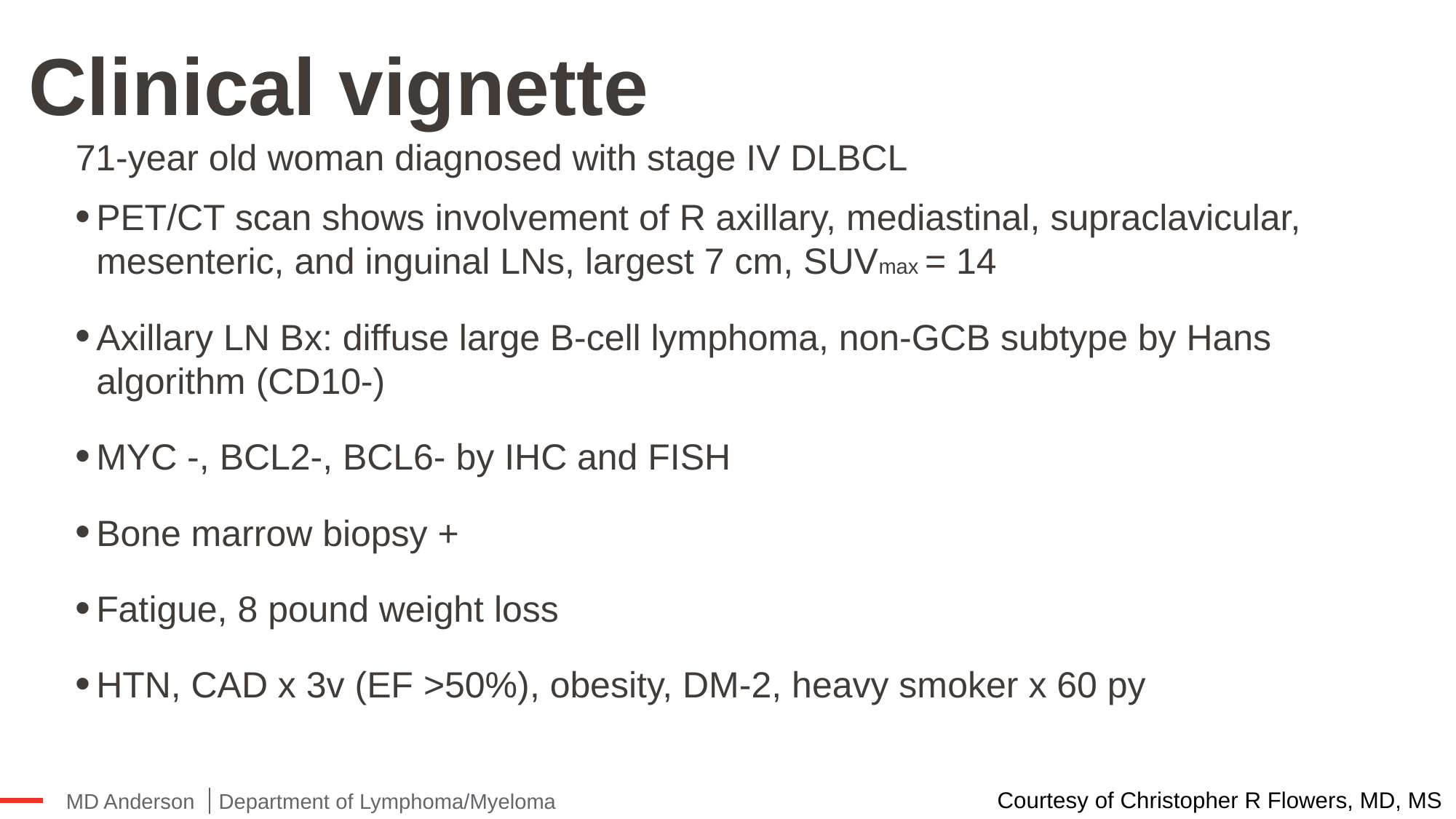

# Clinical vignette
71-year old woman diagnosed with stage IV DLBCL
PET/CT scan shows involvement of R axillary, mediastinal, supraclavicular, mesenteric, and inguinal LNs, largest 7 cm, SUVmax = 14
Axillary LN Bx: diffuse large B-cell lymphoma, non-GCB subtype by Hans algorithm (CD10-)
MYC -, BCL2-, BCL6- by IHC and FISH
Bone marrow biopsy +
Fatigue, 8 pound weight loss
HTN, CAD x 3v (EF >50%), obesity, DM-2, heavy smoker x 60 py
Courtesy of Christopher R Flowers, MD, MS